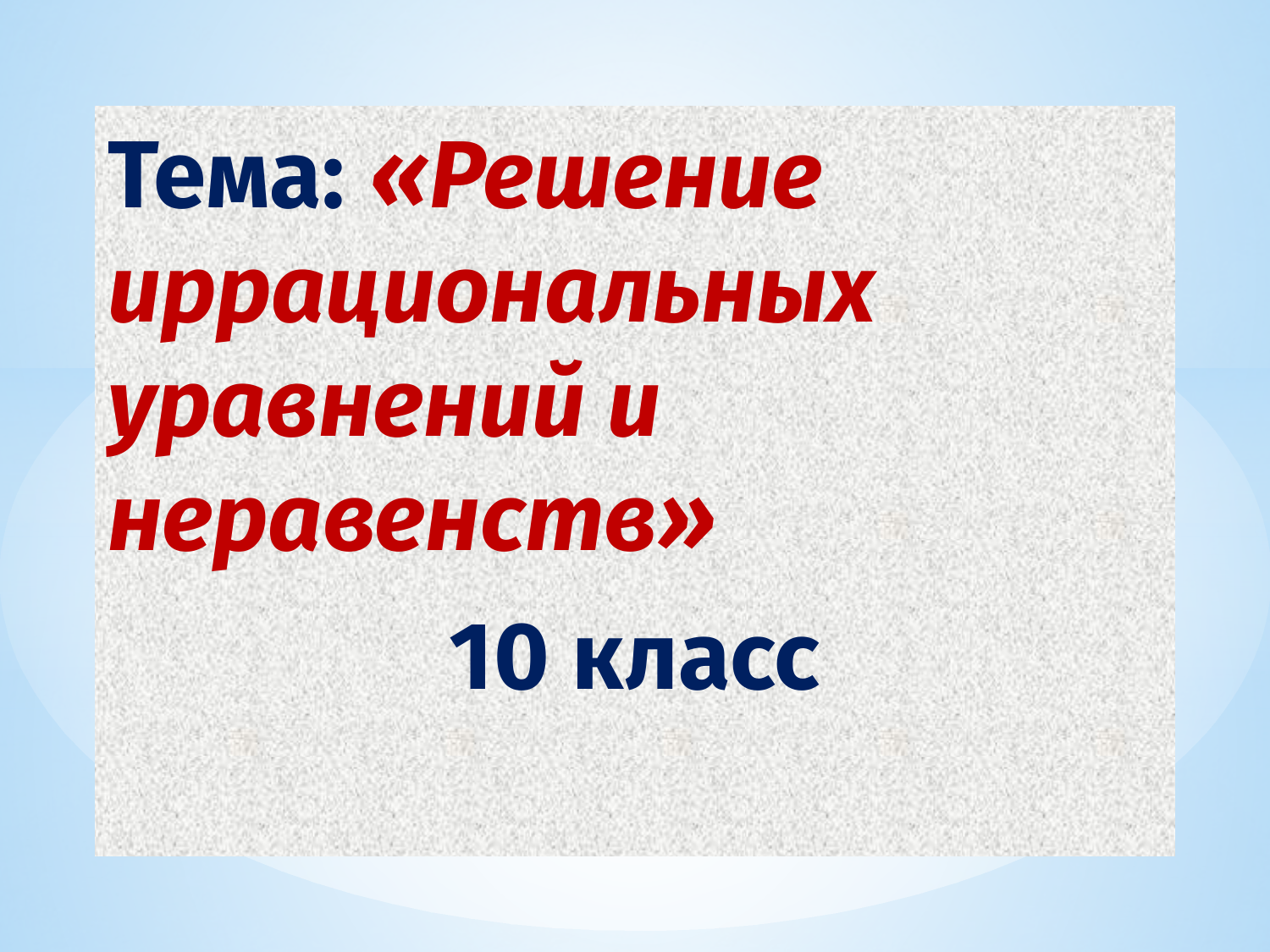

Тема: «Решение иррациональных уравнений и неравенств»
10 класс